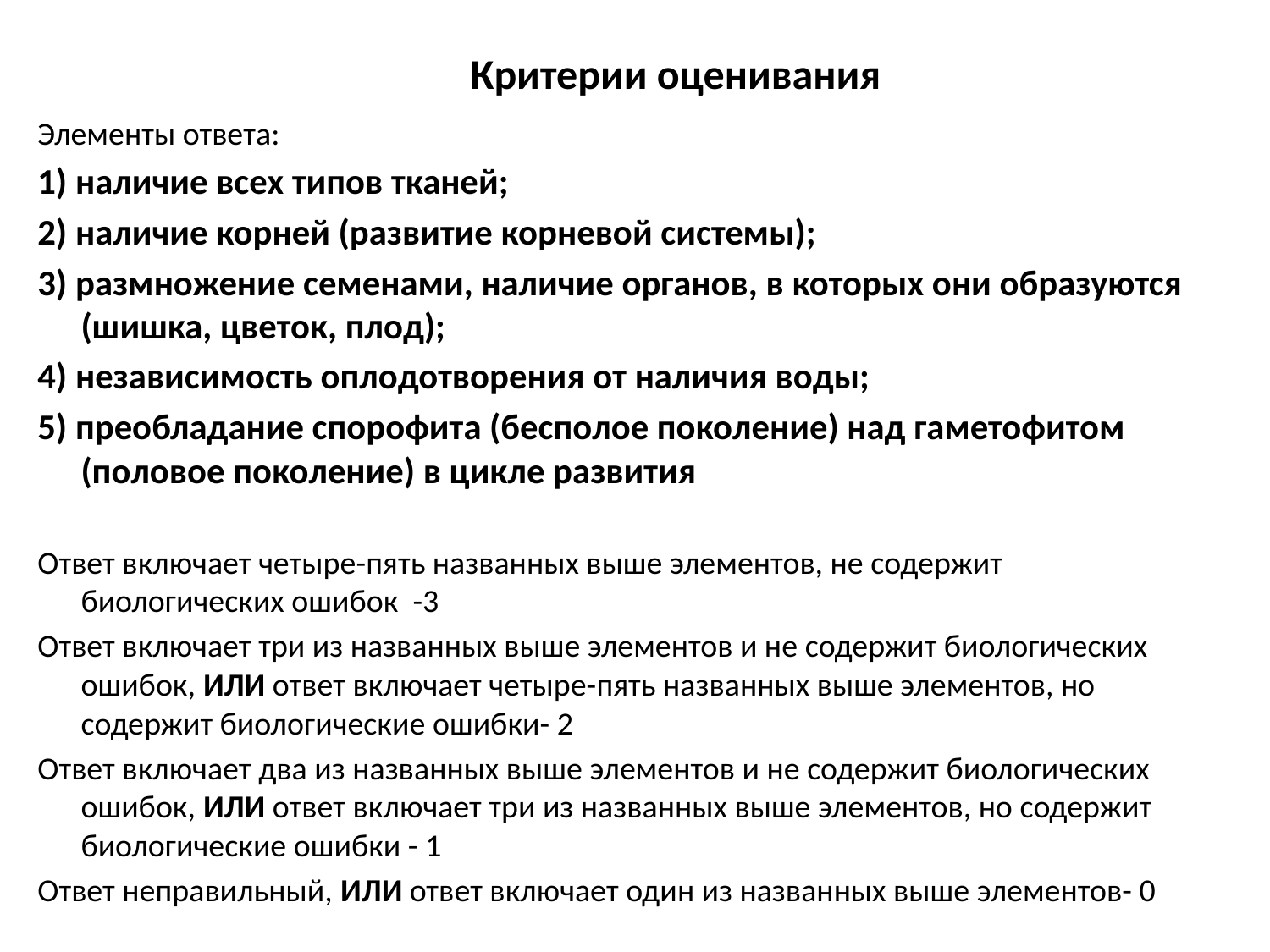

# Критерии оценивания
Элементы ответа:
1) наличие всех типов тканей;
2) наличие корней (развитие корневой системы);
3) размножение семенами, наличие органов, в которых они образуются (шишка, цветок, плод);
4) независимость оплодотворения от наличия воды;
5) преобладание спорофита (бесполое поколение) над гаметофитом (половое поколение) в цикле развития

Ответ включает четыре-пять названных выше элементов, не содержит биологических ошибок  -3
Ответ включает три из названных выше элементов и не содержит биологических ошибок, ИЛИ ответ включает четыре-пять названных выше элементов, но содержит биологические ошибки- 2
Ответ включает два из названных выше элементов и не содержит биологических ошибок, ИЛИ ответ включает три из названных выше элементов, но содержит биологические ошибки - 1
Ответ неправильный, ИЛИ ответ включает один из названных выше элементов- 0